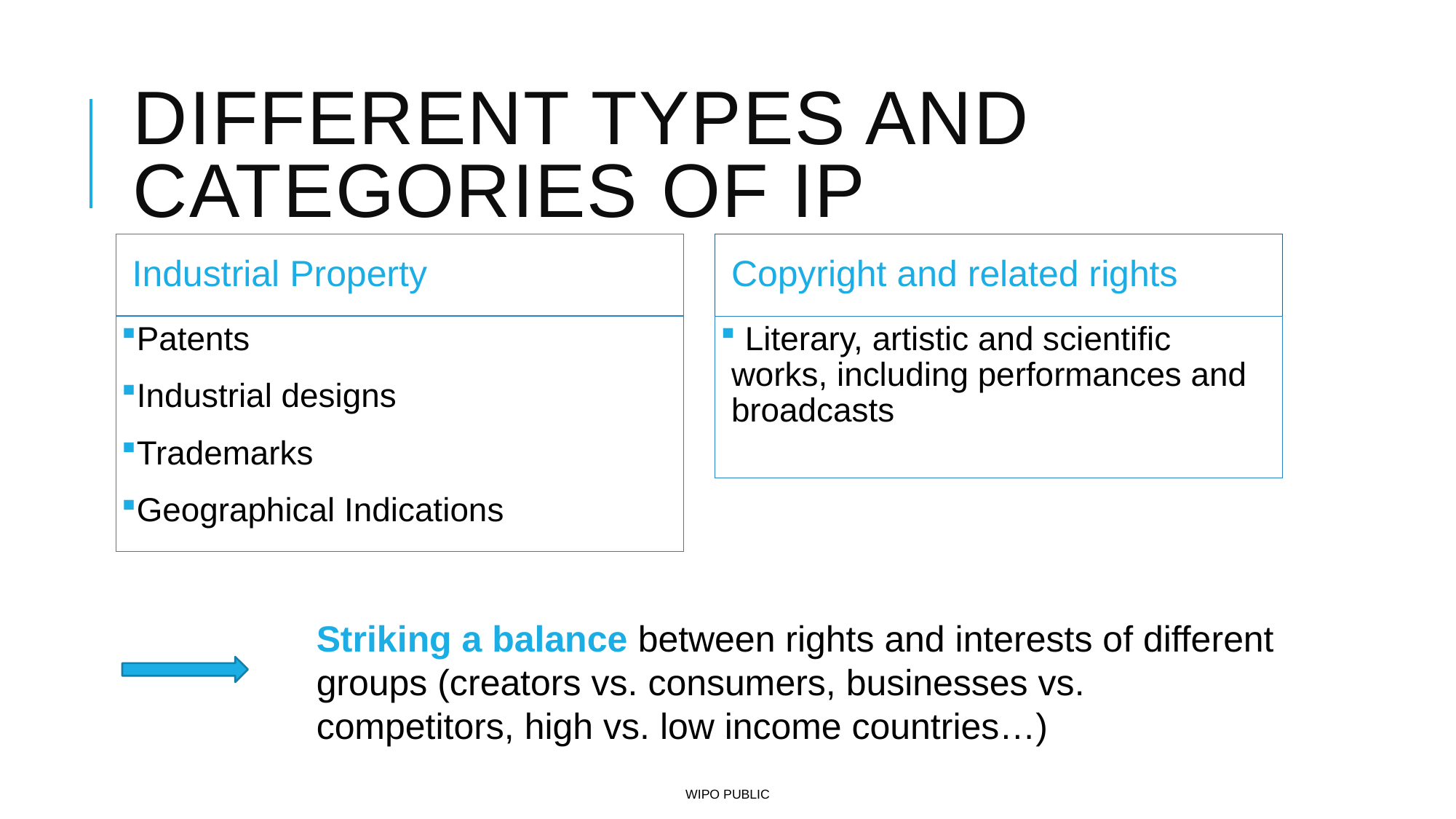

# Different types and categories of ip
Industrial Property
Copyright and related rights
Patents
Industrial designs
Trademarks
Geographical Indications
 Literary, artistic and scientific works, including performances and broadcasts
Striking a balance between rights and interests of different groups (creators vs. consumers, businesses vs. competitors, high vs. low income countries…)